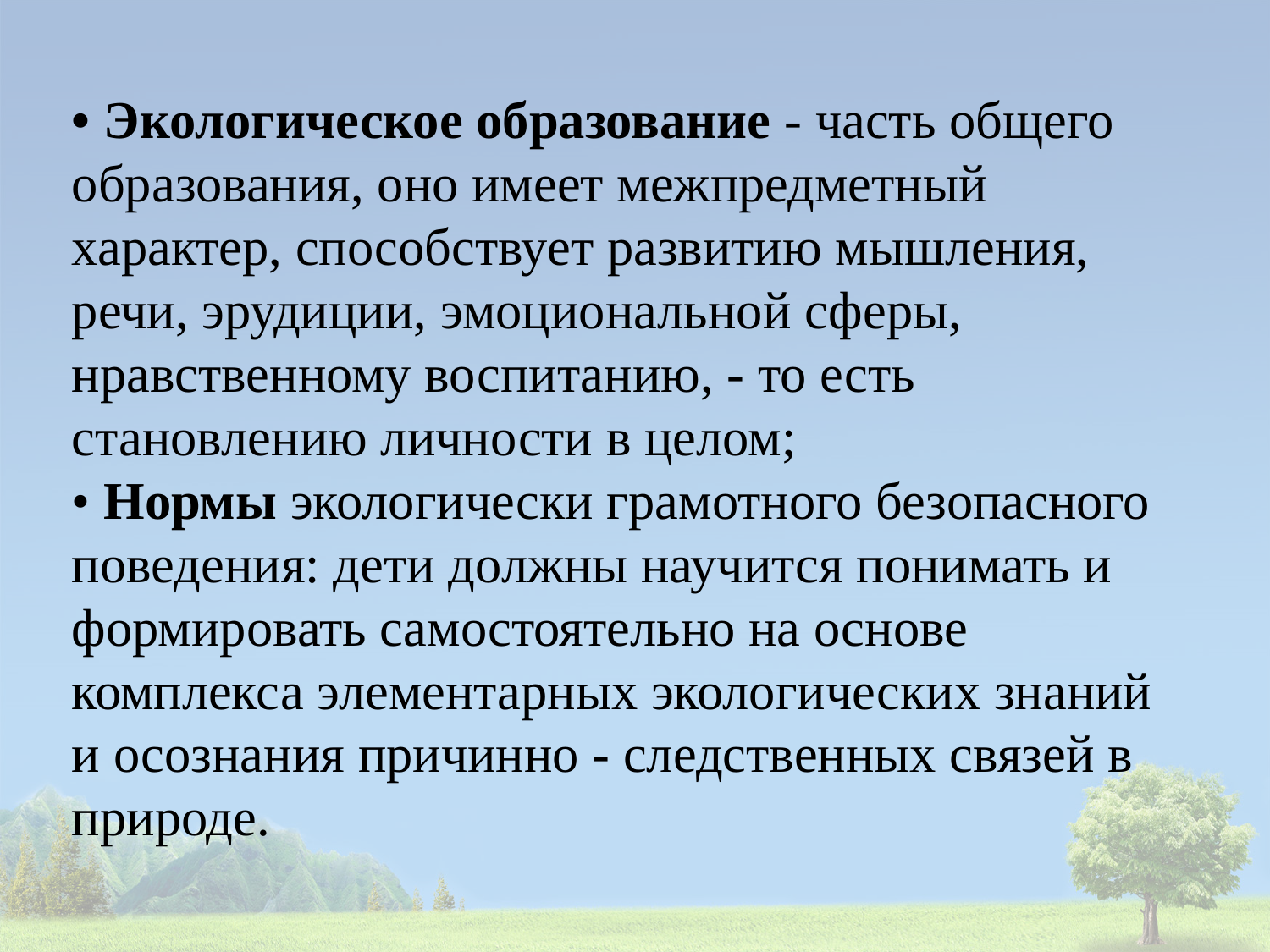

• Экологическое образование - часть общего образования, оно имеет межпредметный характер, способствует развитию мышления, речи, эрудиции, эмоциональной сферы, нравственному воспитанию, - то есть становлению личности в целом;
• Нормы экологически грамотного безопасного поведения: дети должны научится понимать и формировать самостоятельно на основе комплекса элементарных экологических знаний и осознания причинно - следственных связей в природе.